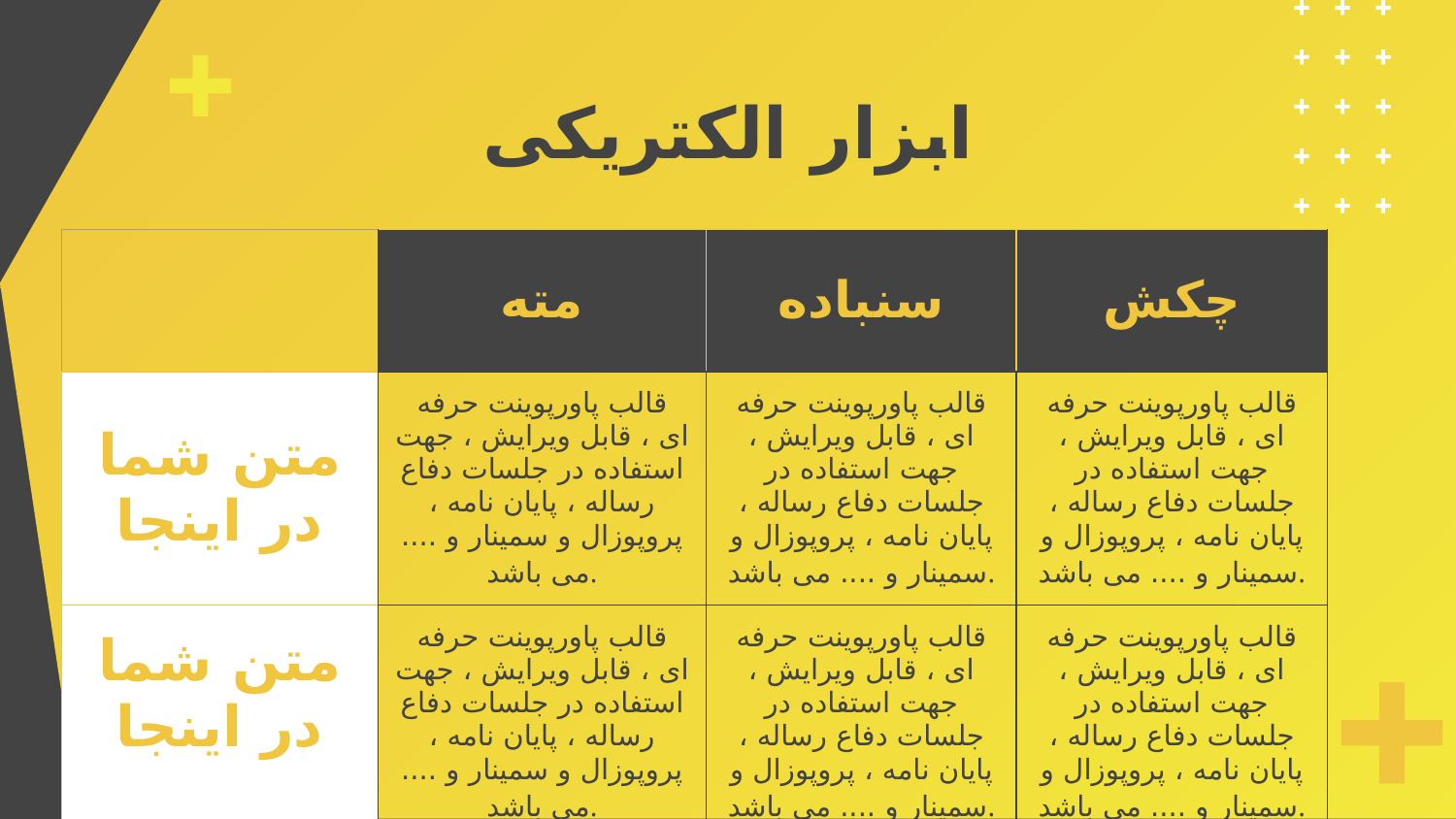

# ابزار الکتریکی
|  | مته | سنباده | چکش |
| --- | --- | --- | --- |
| متن شما در اینجا | قالب پاورپوينت حرفه ای ، قابل ویرایش ، جهت استفاده در جلسات دفاع رساله ، پایان نامه ، پروپوزال و سمینار و .... می باشد. | قالب پاورپوينت حرفه ای ، قابل ویرایش ، جهت استفاده در جلسات دفاع رساله ، پایان نامه ، پروپوزال و سمینار و .... می باشد. | قالب پاورپوينت حرفه ای ، قابل ویرایش ، جهت استفاده در جلسات دفاع رساله ، پایان نامه ، پروپوزال و سمینار و .... می باشد. |
| متن شما در اینجا | قالب پاورپوينت حرفه ای ، قابل ویرایش ، جهت استفاده در جلسات دفاع رساله ، پایان نامه ، پروپوزال و سمینار و .... می باشد. | قالب پاورپوينت حرفه ای ، قابل ویرایش ، جهت استفاده در جلسات دفاع رساله ، پایان نامه ، پروپوزال و سمینار و .... می باشد. | قالب پاورپوينت حرفه ای ، قابل ویرایش ، جهت استفاده در جلسات دفاع رساله ، پایان نامه ، پروپوزال و سمینار و .... می باشد. |